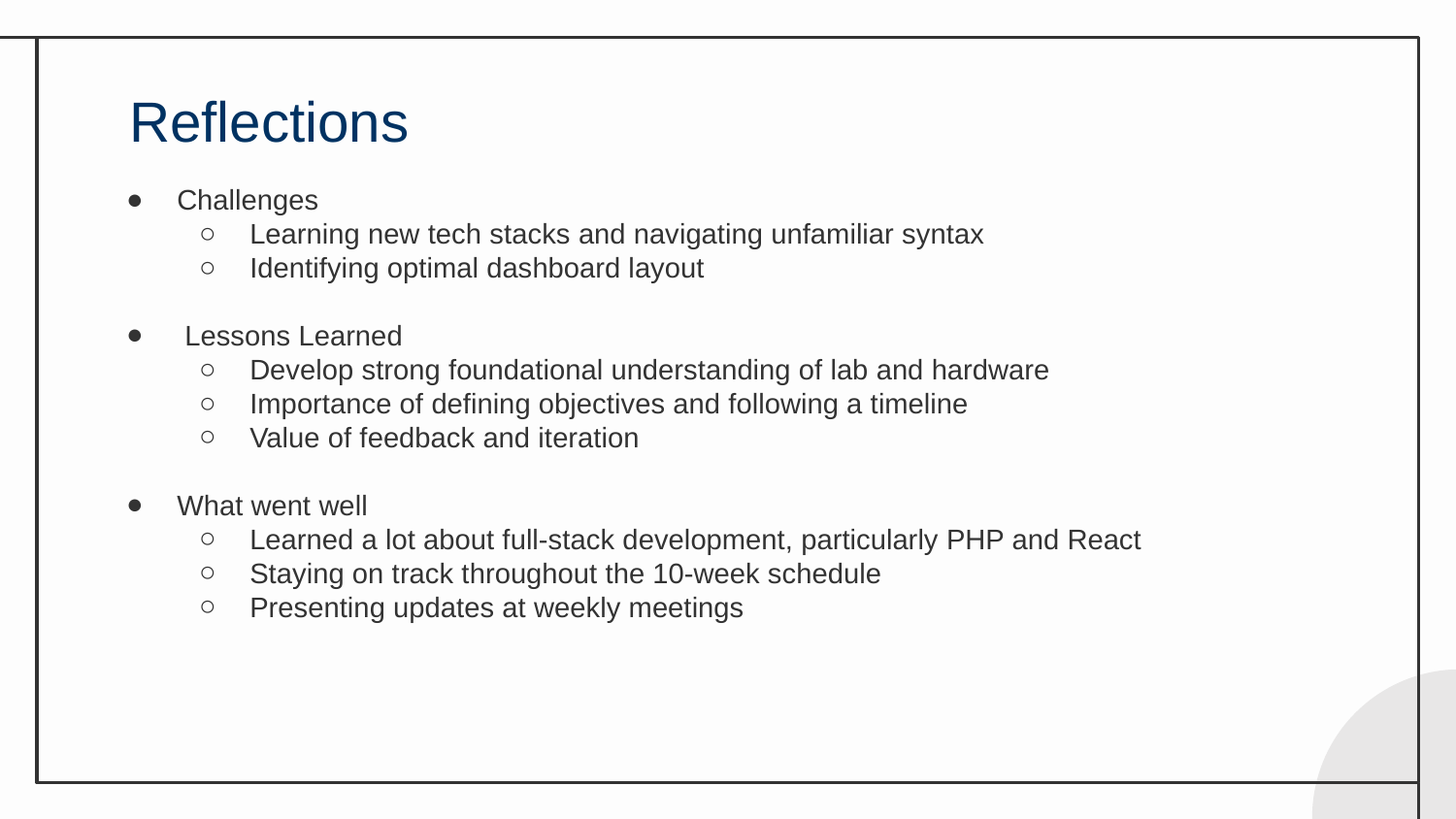

# Reflections
Challenges
Learning new tech stacks and navigating unfamiliar syntax
Identifying optimal dashboard layout

 Lessons Learned
Develop strong foundational understanding of lab and hardware
Importance of defining objectives and following a timeline
Value of feedback and iteration

What went well
Learned a lot about full-stack development, particularly PHP and React
Staying on track throughout the 10-week schedule
Presenting updates at weekly meetings